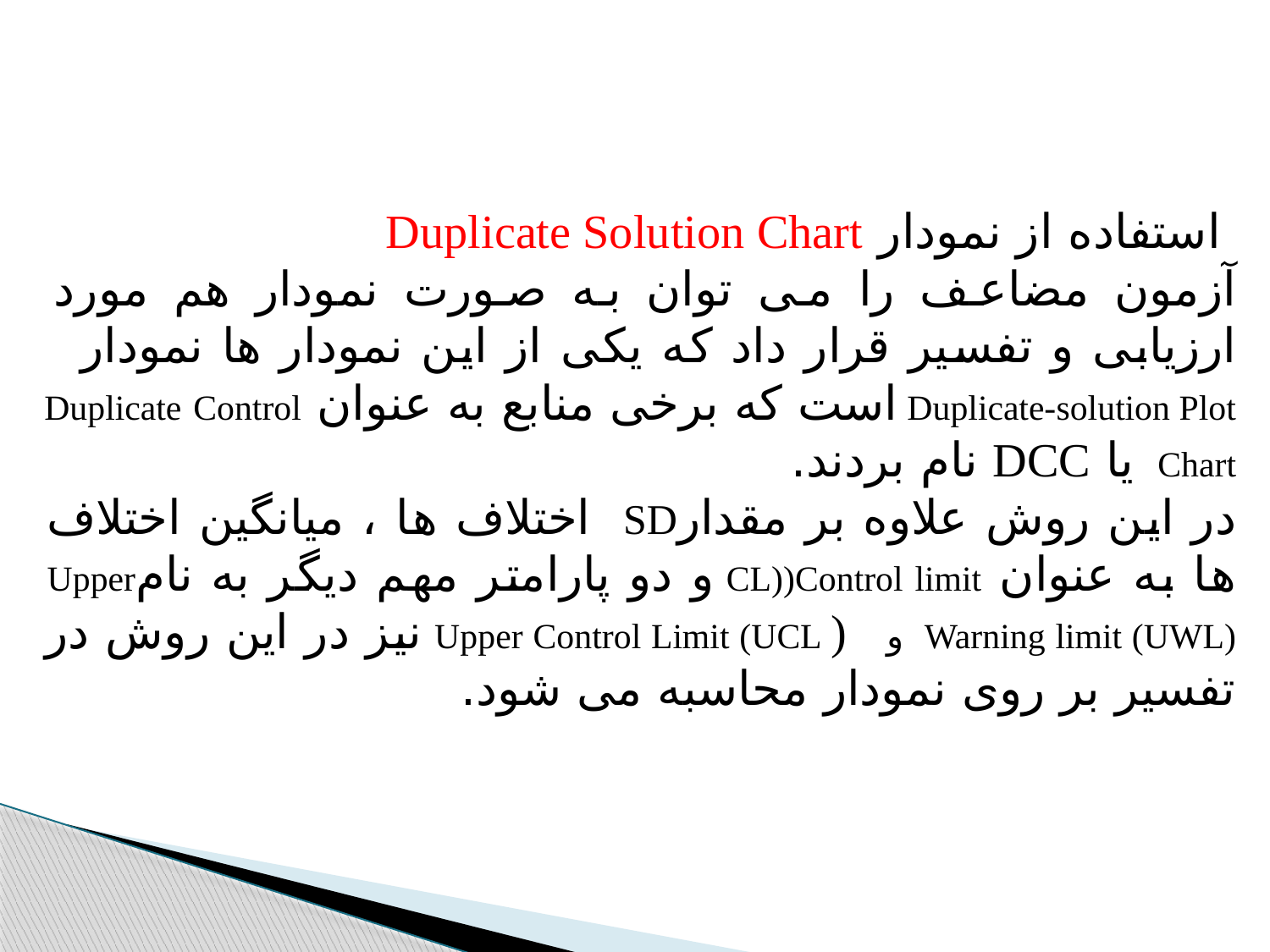

استفاده از نمودار Duplicate Solution Chart
آزمون مضاعف را می توان به صورت نمودار هم مورد ارزیابی و تفسیر قرار داد که یکی از این نمودار ها نمودار   Duplicate-solution Plot است که برخی منابع به عنوان Duplicate Control Chart  یا DCC نام بردند.
در این روش علاوه بر مقدارSD  اختلاف ها ، میانگین اختلاف ها به عنوان CL))Control limit و دو پارامتر مهم دیگر به نامUpper Warning limit (UWL)  و    Upper Control Limit (UCL ) نیز در این روش در تفسیر بر روی نمودار محاسبه می شود.